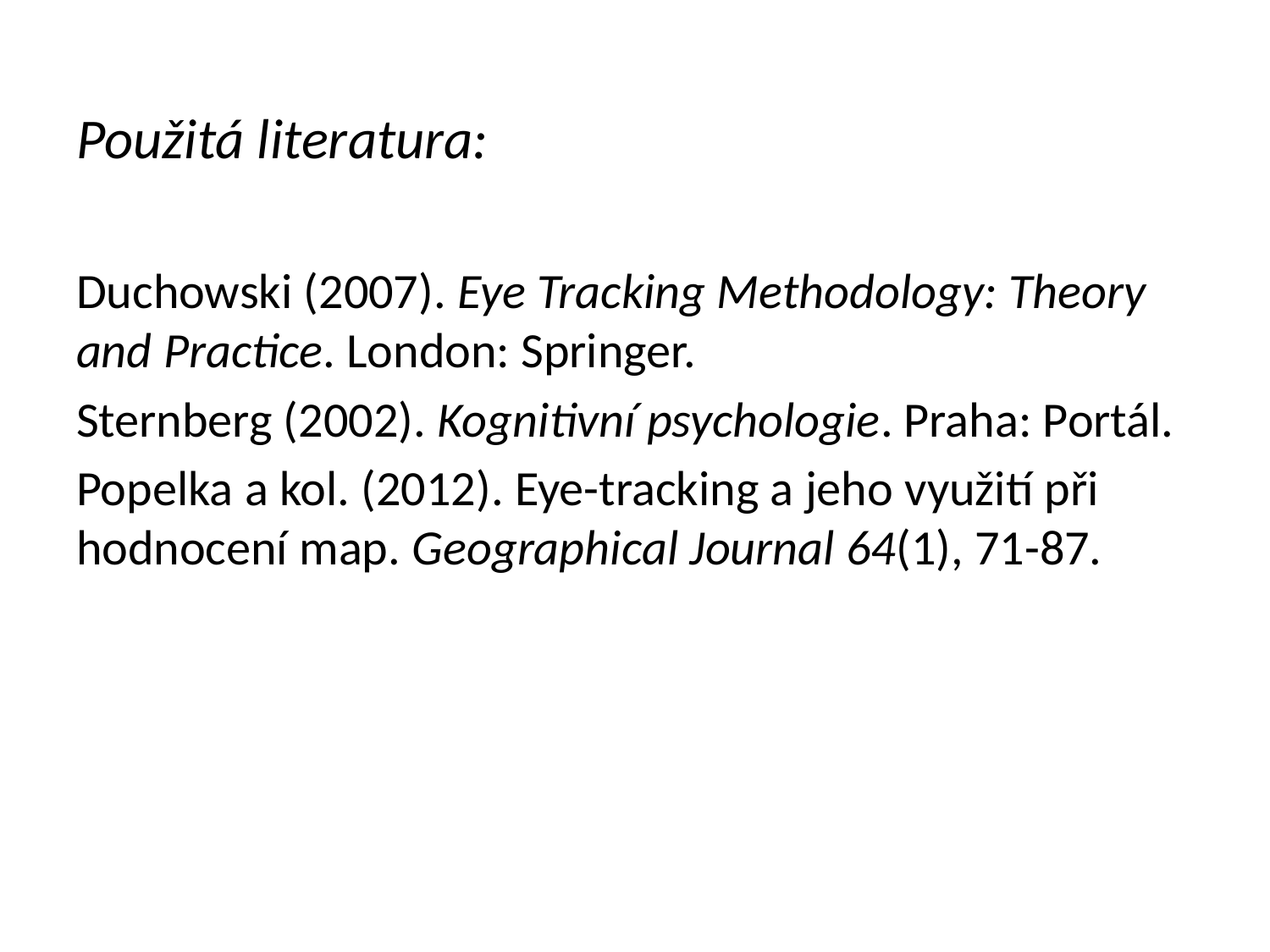

Použitá literatura:

Duchowski (2007). Eye Tracking Methodology: Theory and Practice. London: Springer.
Sternberg (2002). Kognitivní psychologie. Praha: Portál.
Popelka a kol. (2012). Eye-tracking a jeho využití při hodnocení map. Geographical Journal 64(1), 71-87.